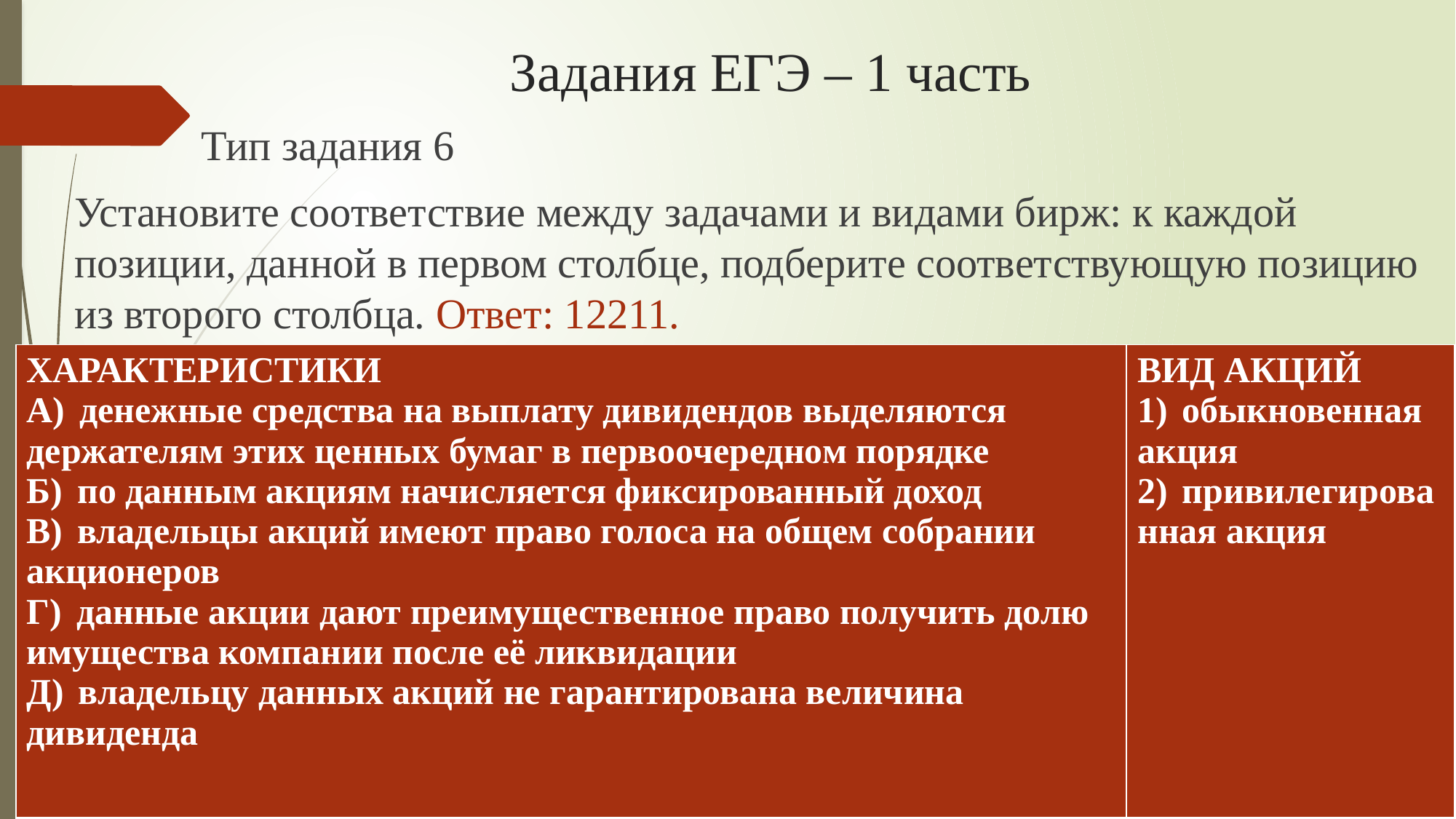

# Задания ЕГЭ – 1 часть
            Тип задания 6
Установите соответствие между задачами и видами бирж: к каждой позиции, данной в первом столбце, подберите соответствующую позицию из второго столбца. Ответ: 12211.

| ХАРАКТЕРИСТИКИ А)  денежные средства на выплату дивидендов выделяются держателям этих ценных бумаг в первоочередном порядке Б)  по данным акциям начисляется фиксированный доход В)  владельцы акций имеют право голоса на общем собрании акционеров Г)  данные акции дают преимущественное право получить долю имущества компании после её ликвидации Д)  владельцу данных акций не гарантирована величина дивиденда | ВИД АКЦИЙ 1)  обыкновенная акция 2)  привилегированная акция |
| --- | --- |